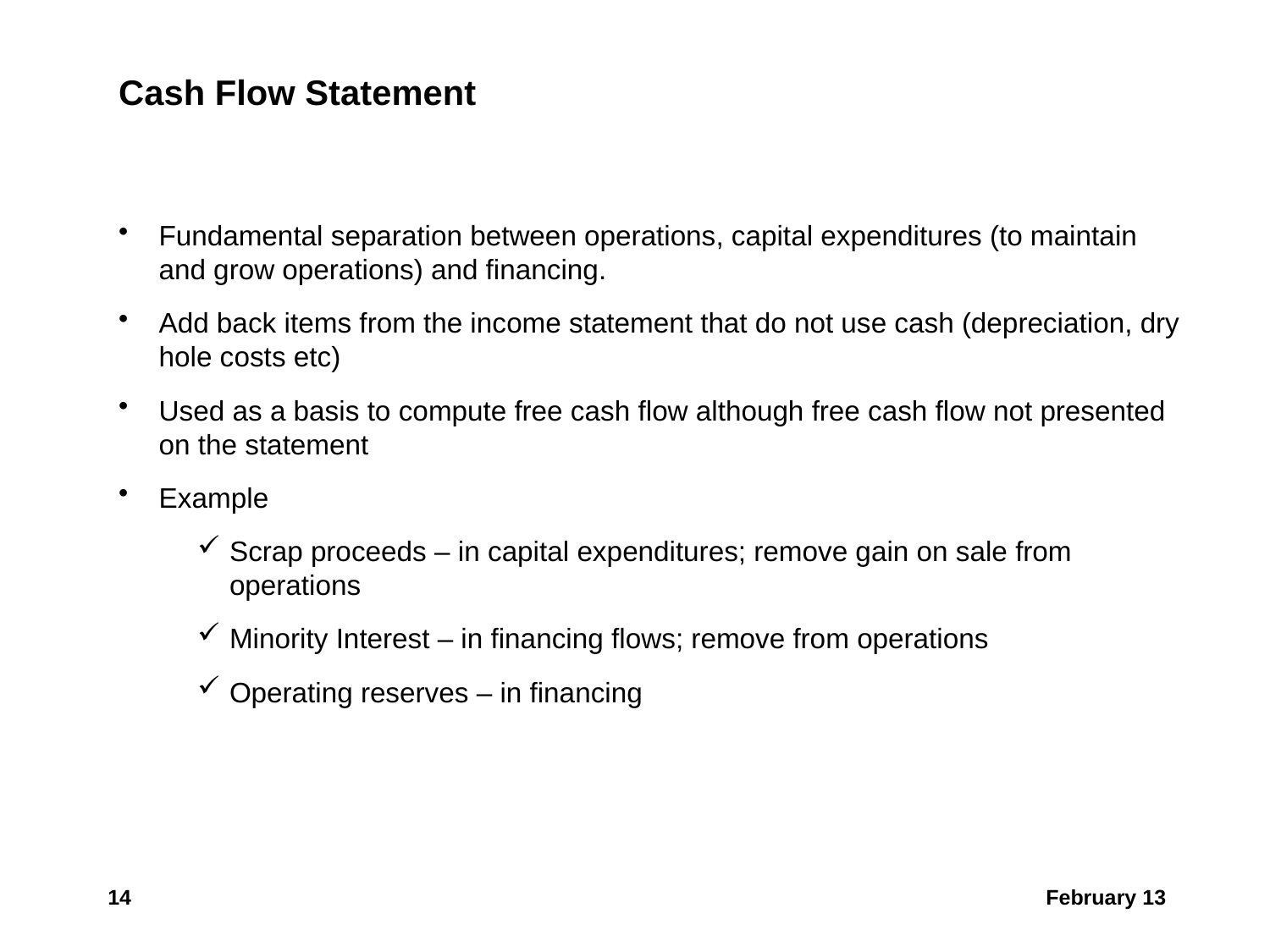

# Cash Flow Statement
Fundamental separation between operations, capital expenditures (to maintain and grow operations) and financing.
Add back items from the income statement that do not use cash (depreciation, dry hole costs etc)
Used as a basis to compute free cash flow although free cash flow not presented on the statement
Example
Scrap proceeds – in capital expenditures; remove gain on sale from operations
Minority Interest – in financing flows; remove from operations
Operating reserves – in financing